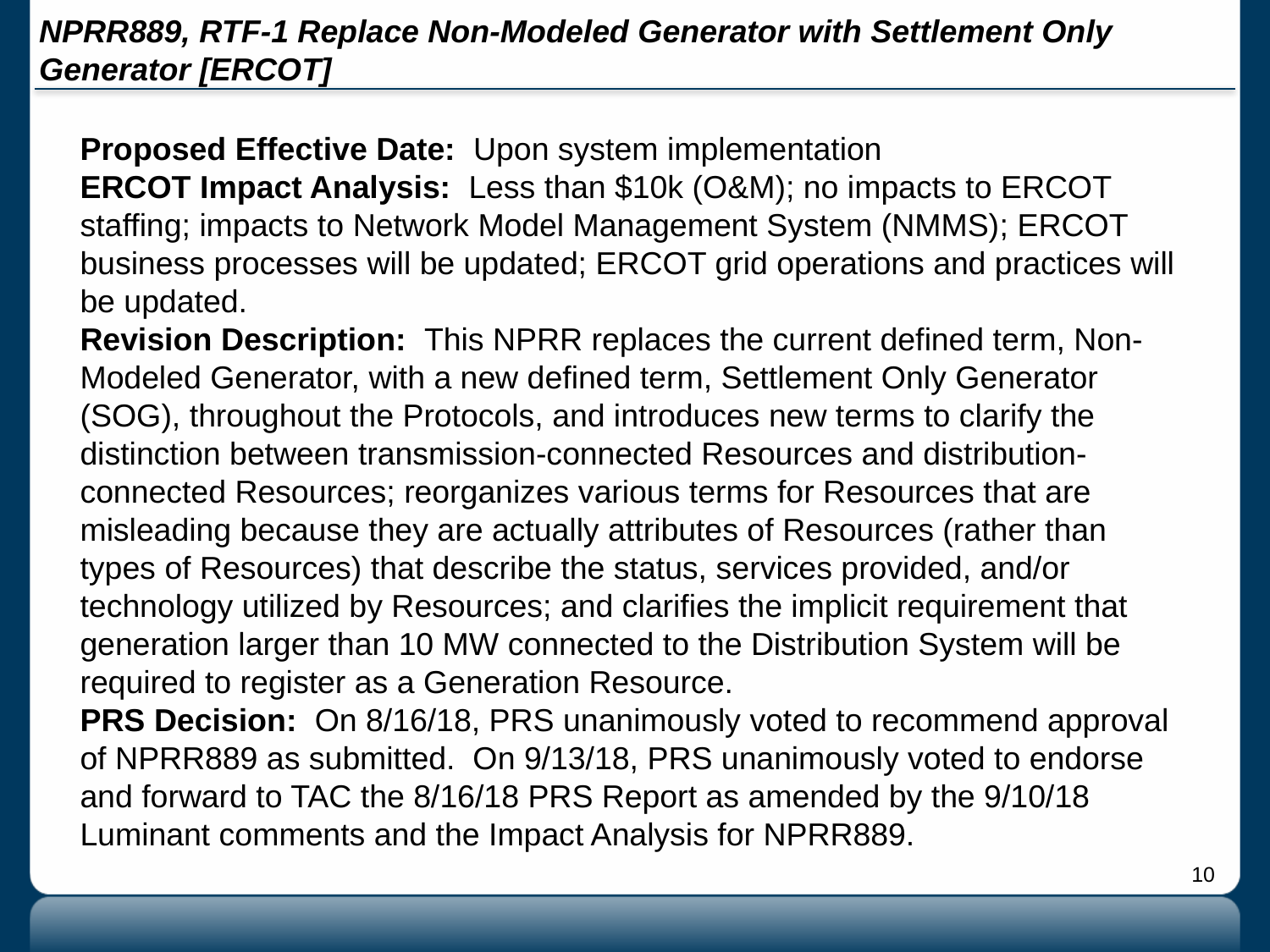

# NPRR889, RTF-1 Replace Non-Modeled Generator with Settlement Only Generator [ERCOT]
Proposed Effective Date:  Upon system implementation
ERCOT Impact Analysis:  Less than $10k (O&M); no impacts to ERCOT staffing; impacts to Network Model Management System (NMMS); ERCOT business processes will be updated; ERCOT grid operations and practices will be updated.
Revision Description:  This NPRR replaces the current defined term, Non-Modeled Generator, with a new defined term, Settlement Only Generator (SOG), throughout the Protocols, and introduces new terms to clarify the distinction between transmission-connected Resources and distribution-connected Resources; reorganizes various terms for Resources that are misleading because they are actually attributes of Resources (rather than types of Resources) that describe the status, services provided, and/or technology utilized by Resources; and clarifies the implicit requirement that generation larger than 10 MW connected to the Distribution System will be required to register as a Generation Resource.
PRS Decision:  On 8/16/18, PRS unanimously voted to recommend approval of NPRR889 as submitted.  On 9/13/18, PRS unanimously voted to endorse and forward to TAC the 8/16/18 PRS Report as amended by the 9/10/18 Luminant comments and the Impact Analysis for NPRR889.